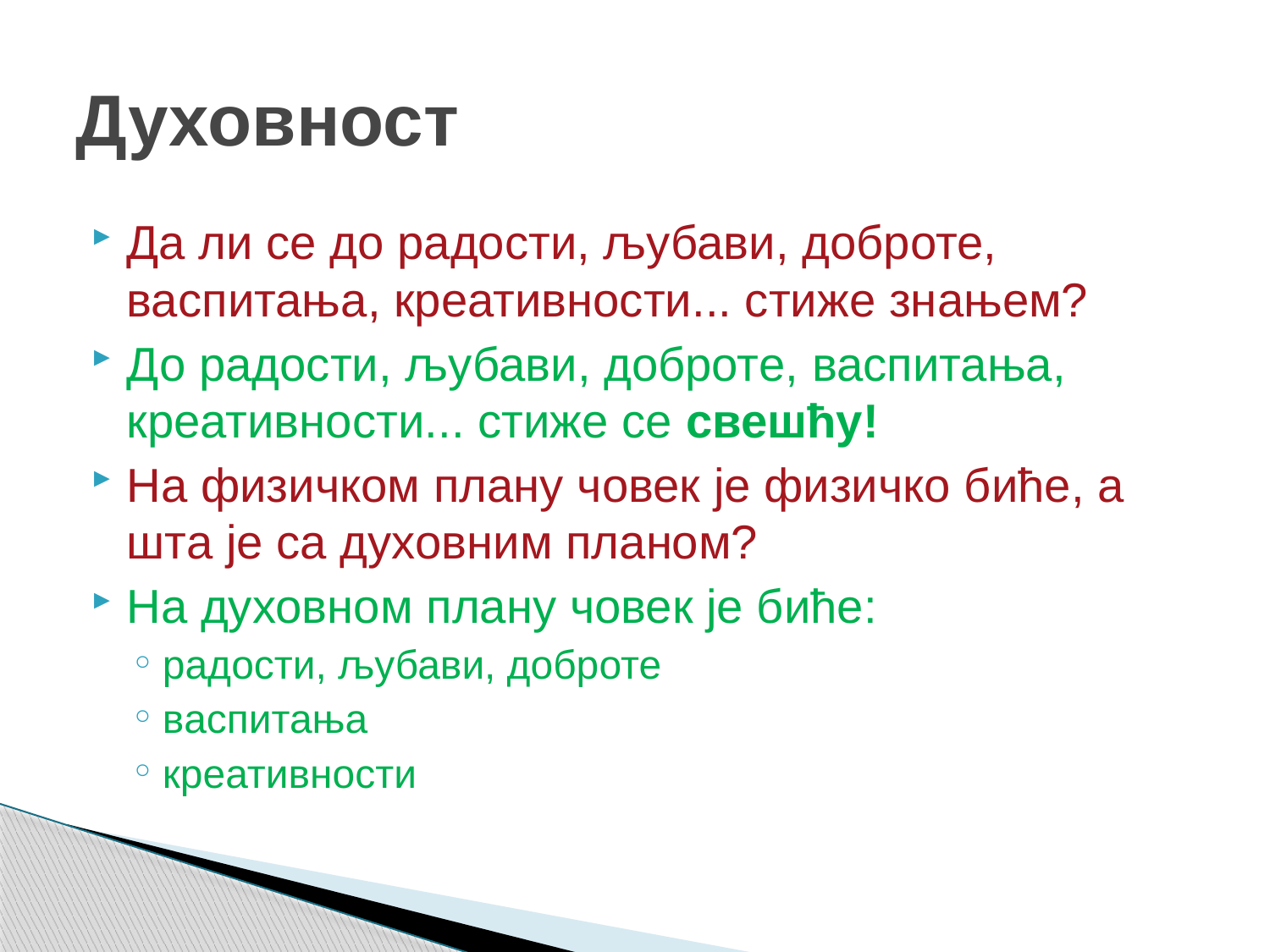

# Духовност
Да ли се до радости, љубави, доброте, васпитања, креативности... стиже знањем?
До радости, љубави, доброте, васпитања, креативности... стиже се свешћу!
На физичком плану човек је физичко биће, а шта је са духовним планом?
На духовном плану човек је биће:
радости, љубави, доброте
васпитања
креативности